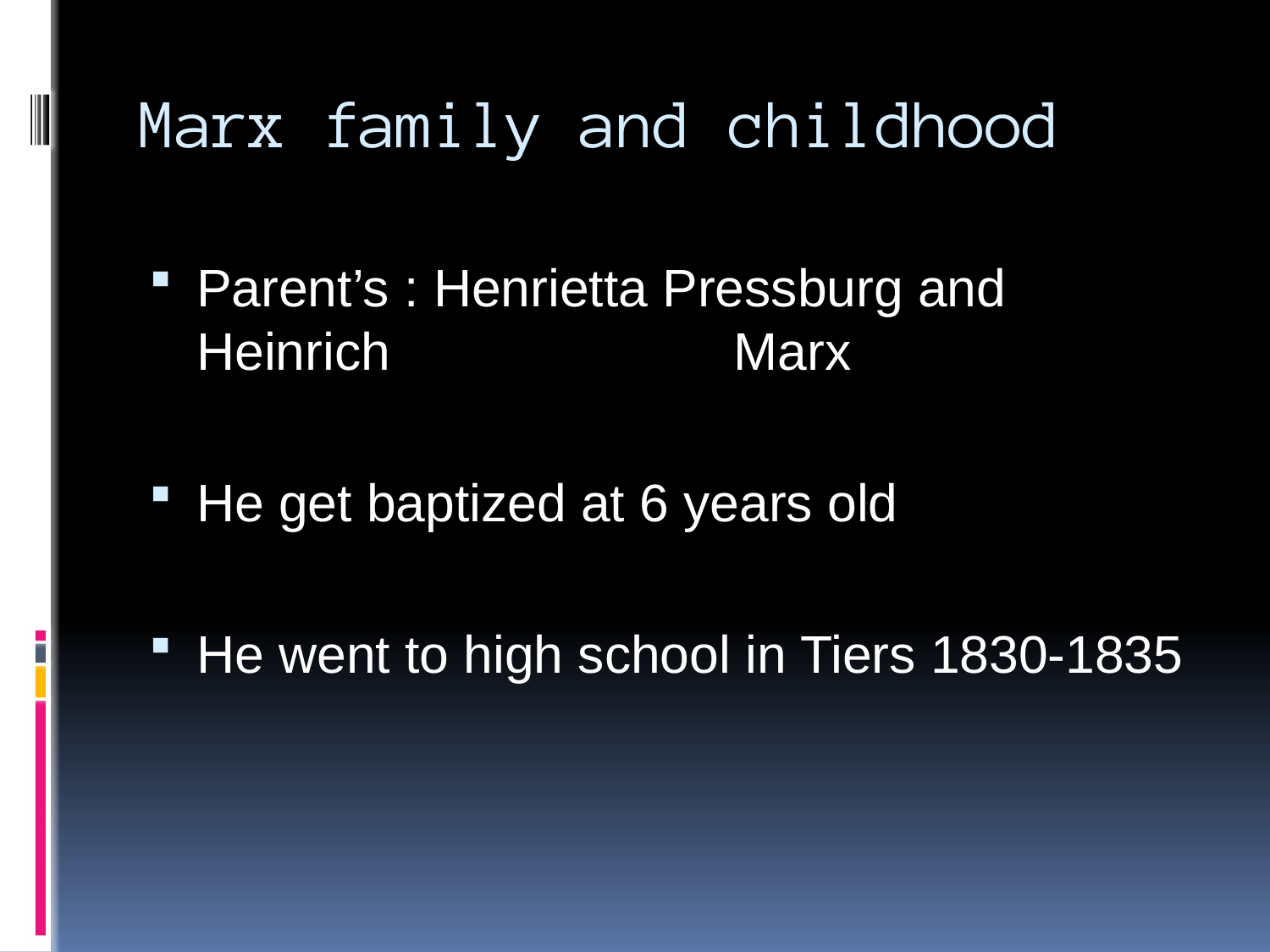

# Marx family and childhood
Parent’s : Henrietta Pressburg and Heinrich 			  Marx

He get baptized at 6 years old

He went to high school in Tiers 1830-1835